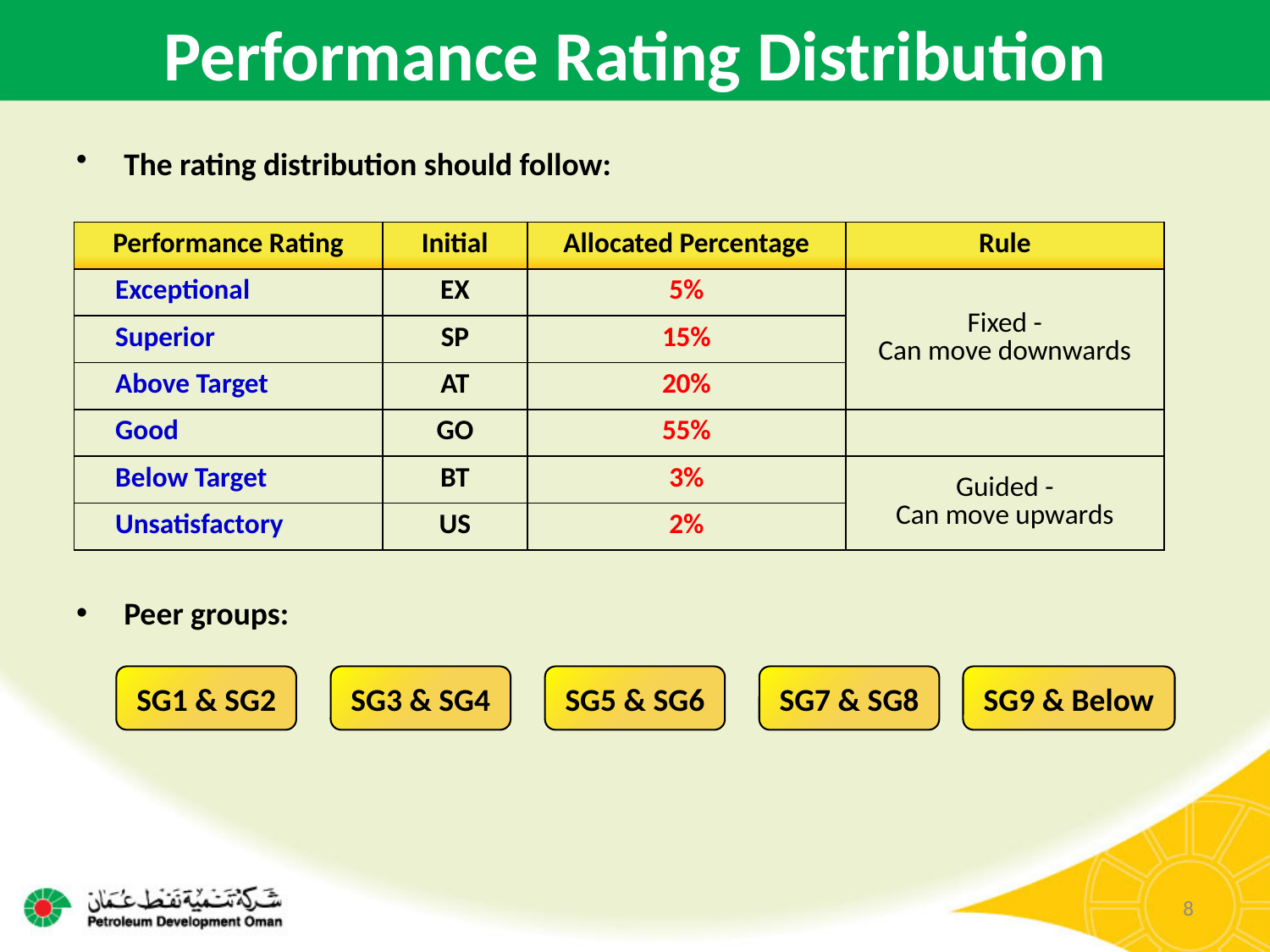

# Performance Rating Distribution
The rating distribution should follow:

Peer groups:

| Performance Rating | Initial | Allocated Percentage | Rule |
| --- | --- | --- | --- |
| Exceptional | EX | 5% | Fixed - Can move downwards |
| Superior | SP | 15% |  |
| Above Target | AT | 20% |  |
| Good | GO | 55% |  |
| Below Target | BT | 3% | Guided - Can move upwards |
| Unsatisfactory | US | 2% |  |
SG1 & SG2
SG3 & SG4
SG5 & SG6
SG7 & SG8
SG9 & Below
8